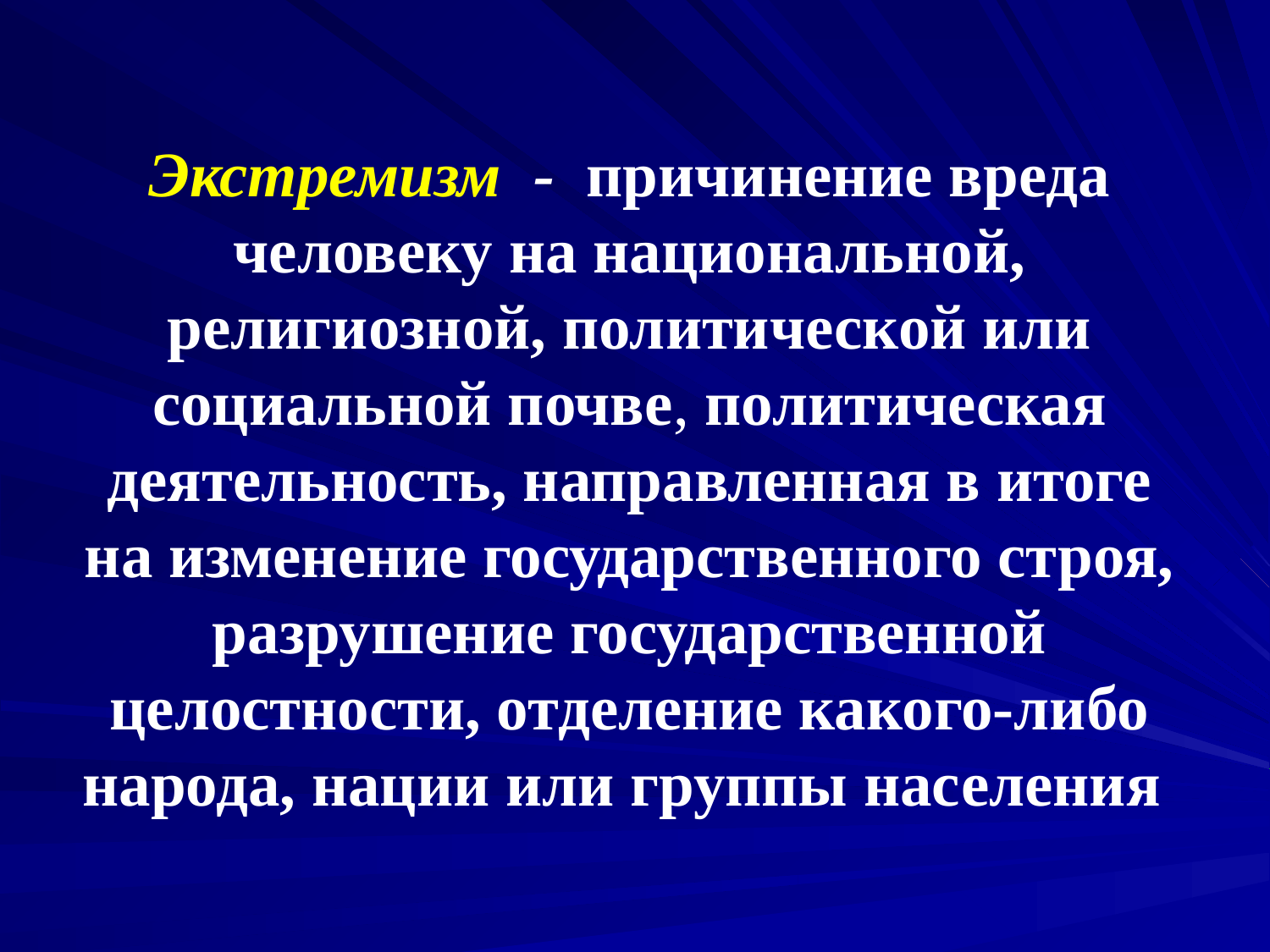

# Экстремизм  -  причинение вреда человеку на национальной, религиозной, политической или социальной почве, политическая деятельность, направленная в итоге на изменение государственного строя, разрушение государственной целостности, отделение какого-либо народа, нации или группы населения